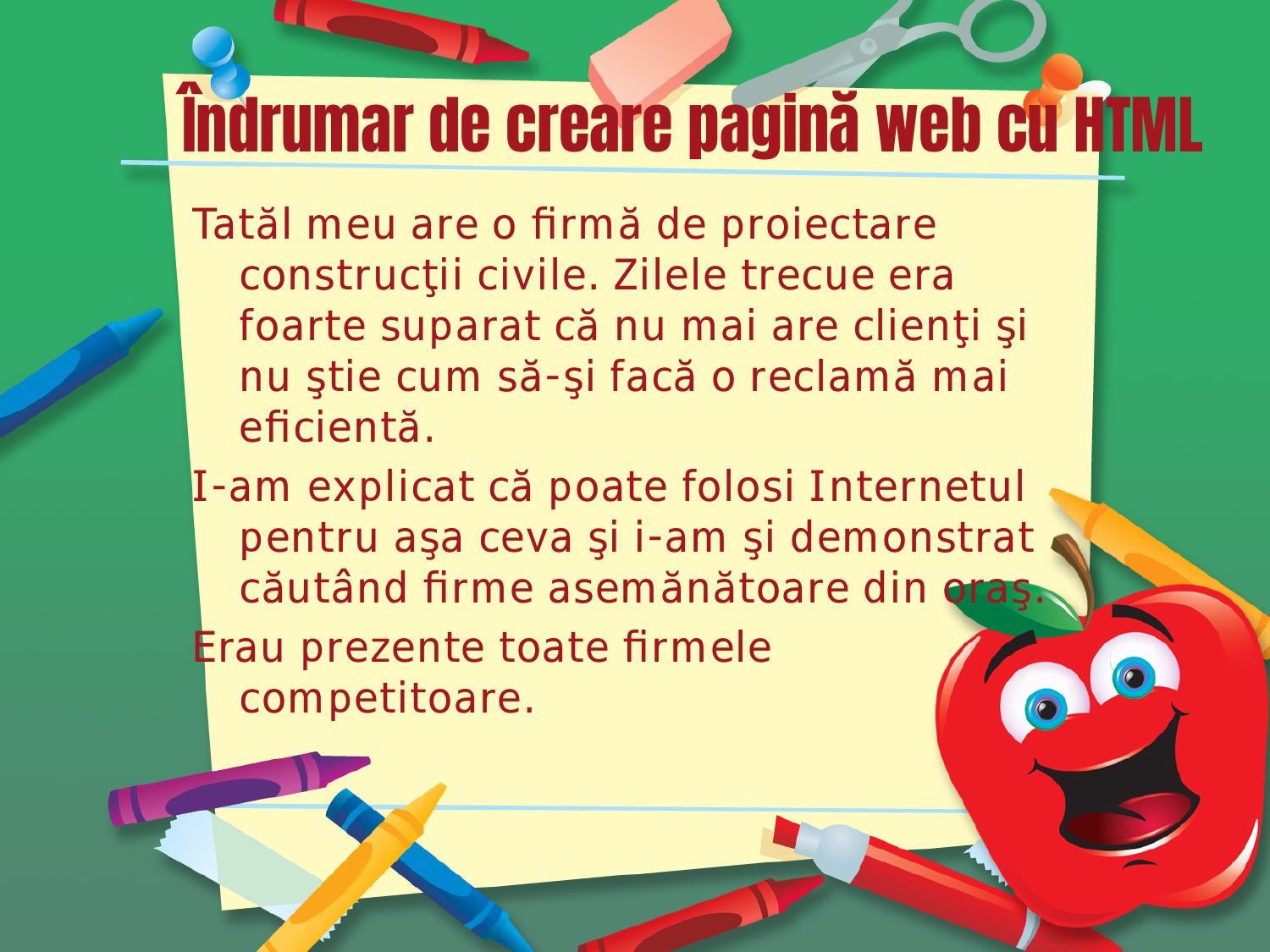

# Îndrumar de creare pagină web cu HTML
Tatăl meu are o firmă de proiectare construcţii civile. Zilele trecue era foarte suparat că nu mai are clienţi şi nu ştie cum să-şi facă o reclamă mai eficientă.
I-am explicat că poate folosi Internetul pentru aşa ceva şi i-am şi demonstrat căutând firme asemănătoare din oraş.
Erau prezente toate firmele competitoare.